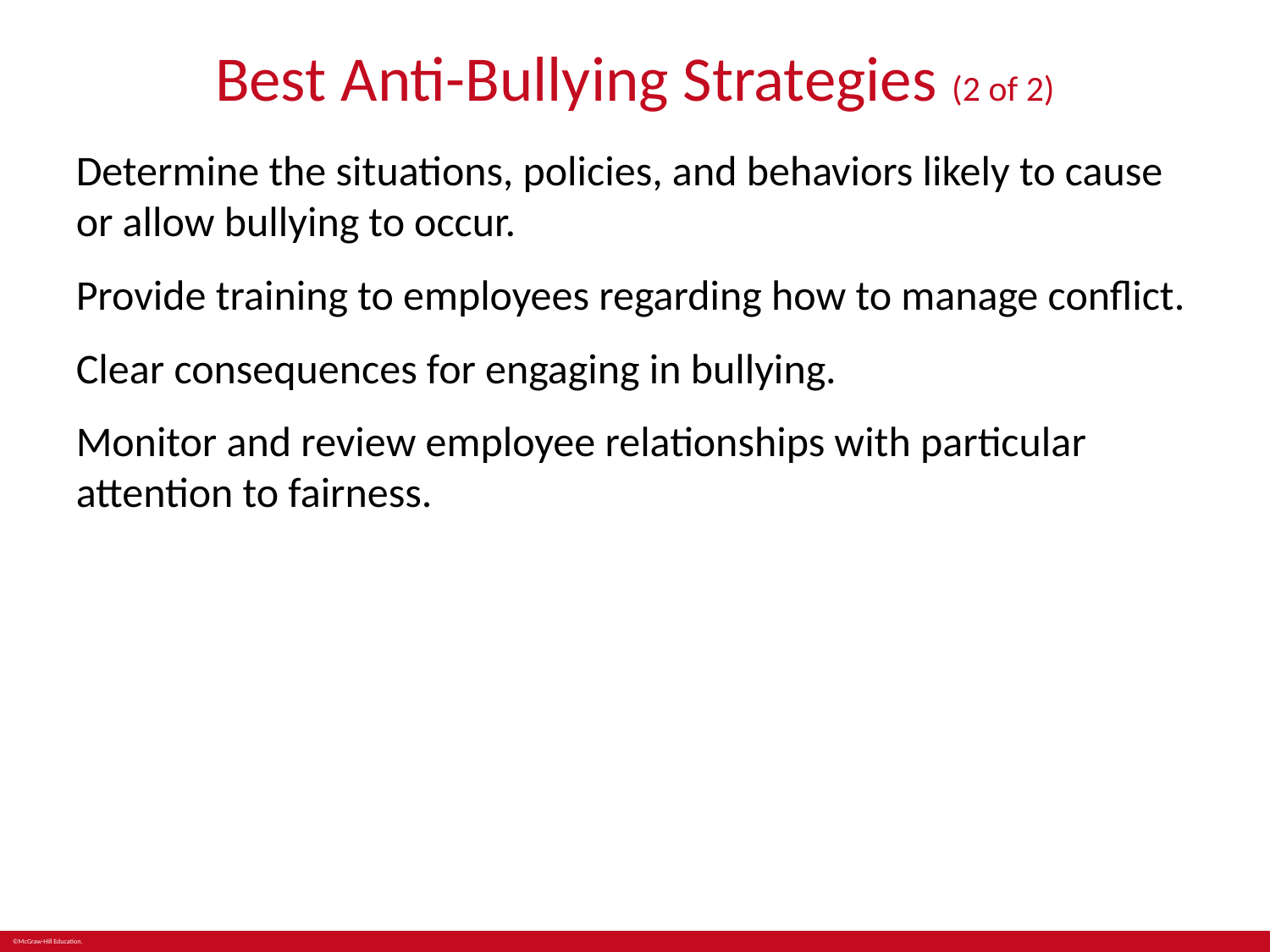

# Best Anti-Bullying Strategies (2 of 2)
Determine the situations, policies, and behaviors likely to cause or allow bullying to occur.
Provide training to employees regarding how to manage conflict.
Clear consequences for engaging in bullying.
Monitor and review employee relationships with particular attention to fairness.